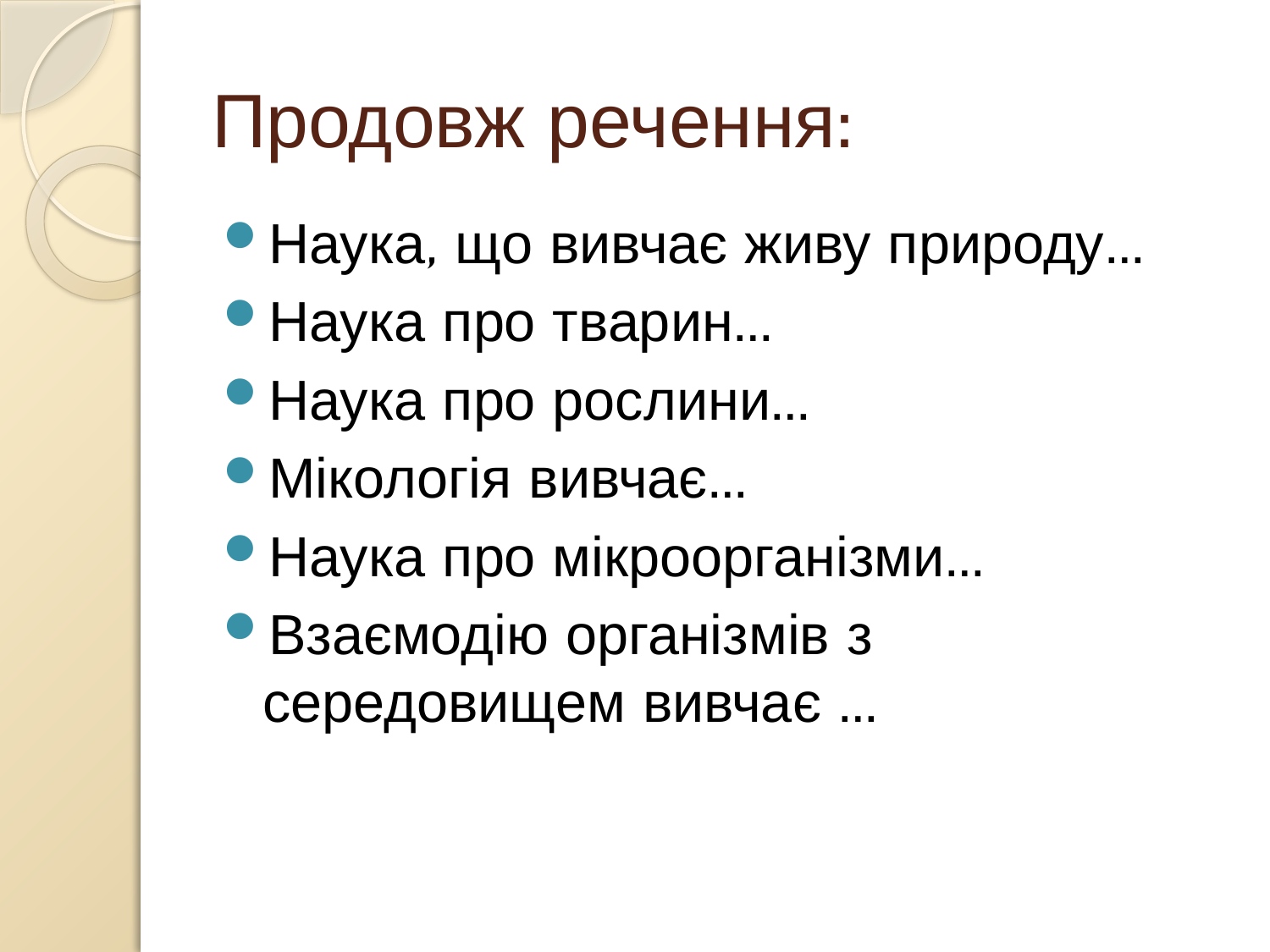

# Продовж речення:
Наука, що вивчає живу природу…
Наука про тварин…
Наука про рослини…
Мікологія вивчає…
Наука про мікроорганізми…
Взаємодію організмів з середовищем вивчає …